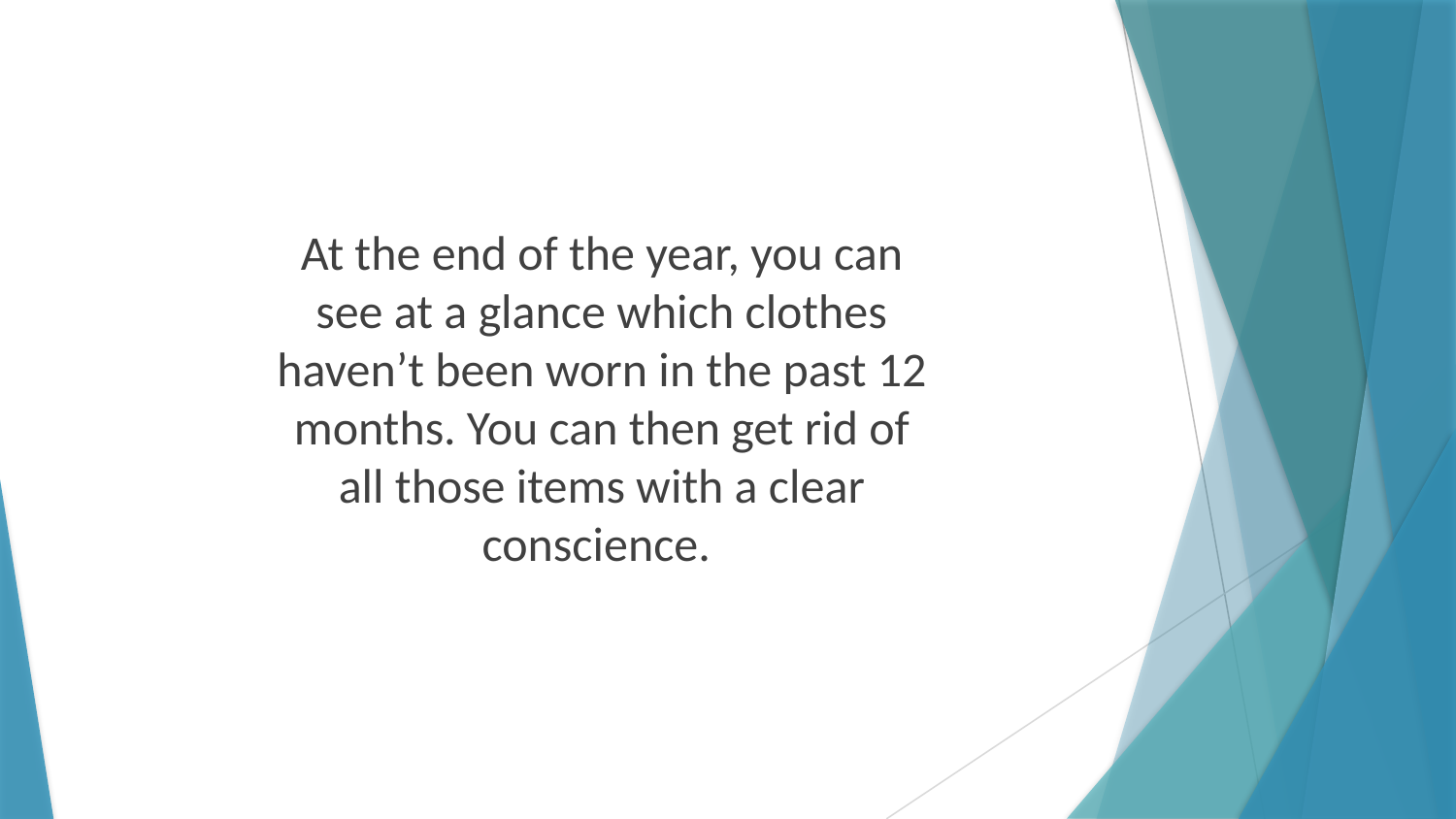

At the end of the year, you can see at a glance which clothes haven’t been worn in the past 12 months. You can then get rid of all those items with a clear conscience.